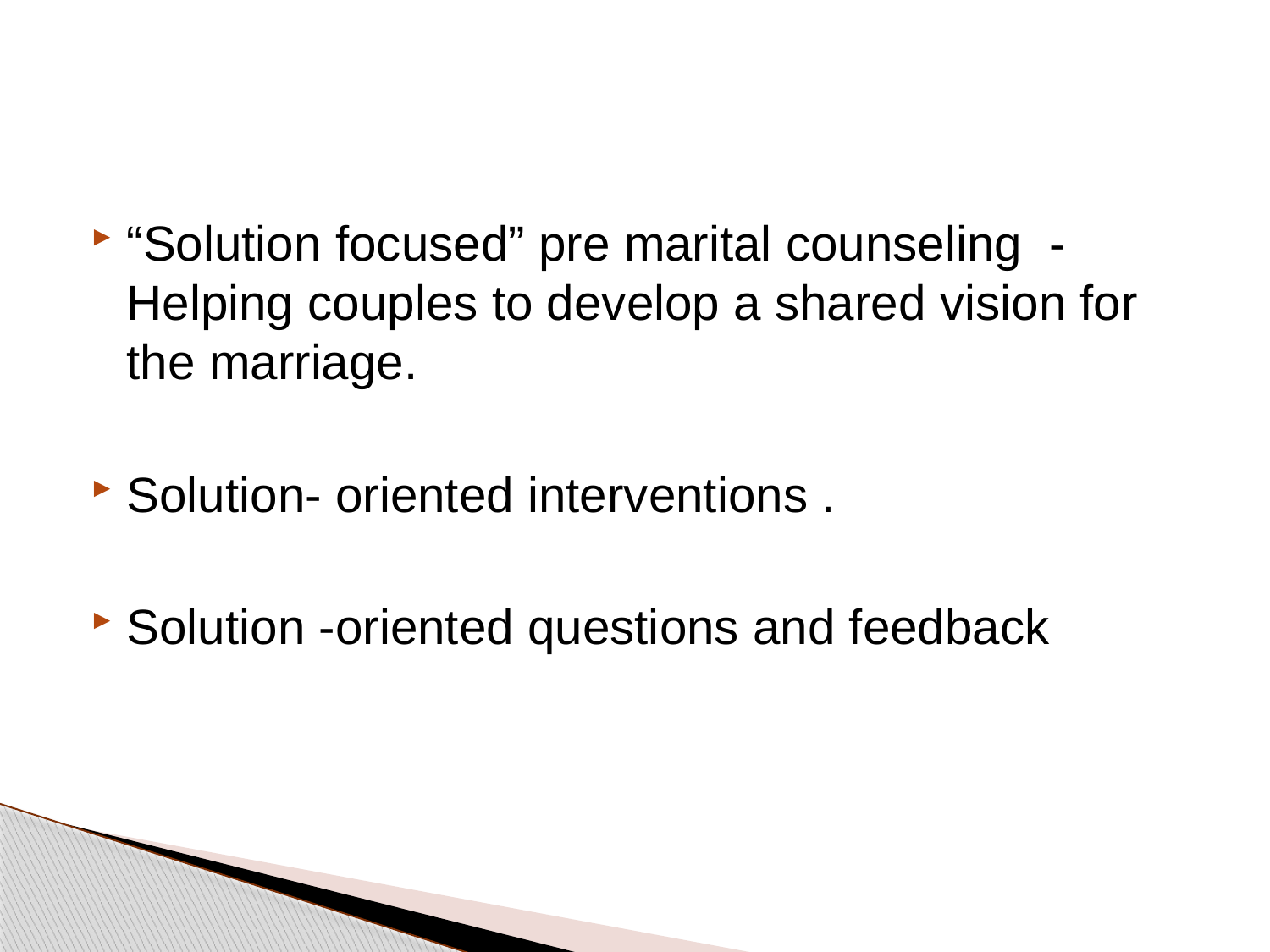

“Solution focused” pre marital counseling  -Helping couples to develop a shared vision for the marriage.

Solution- oriented interventions .

Solution -oriented questions and feedback